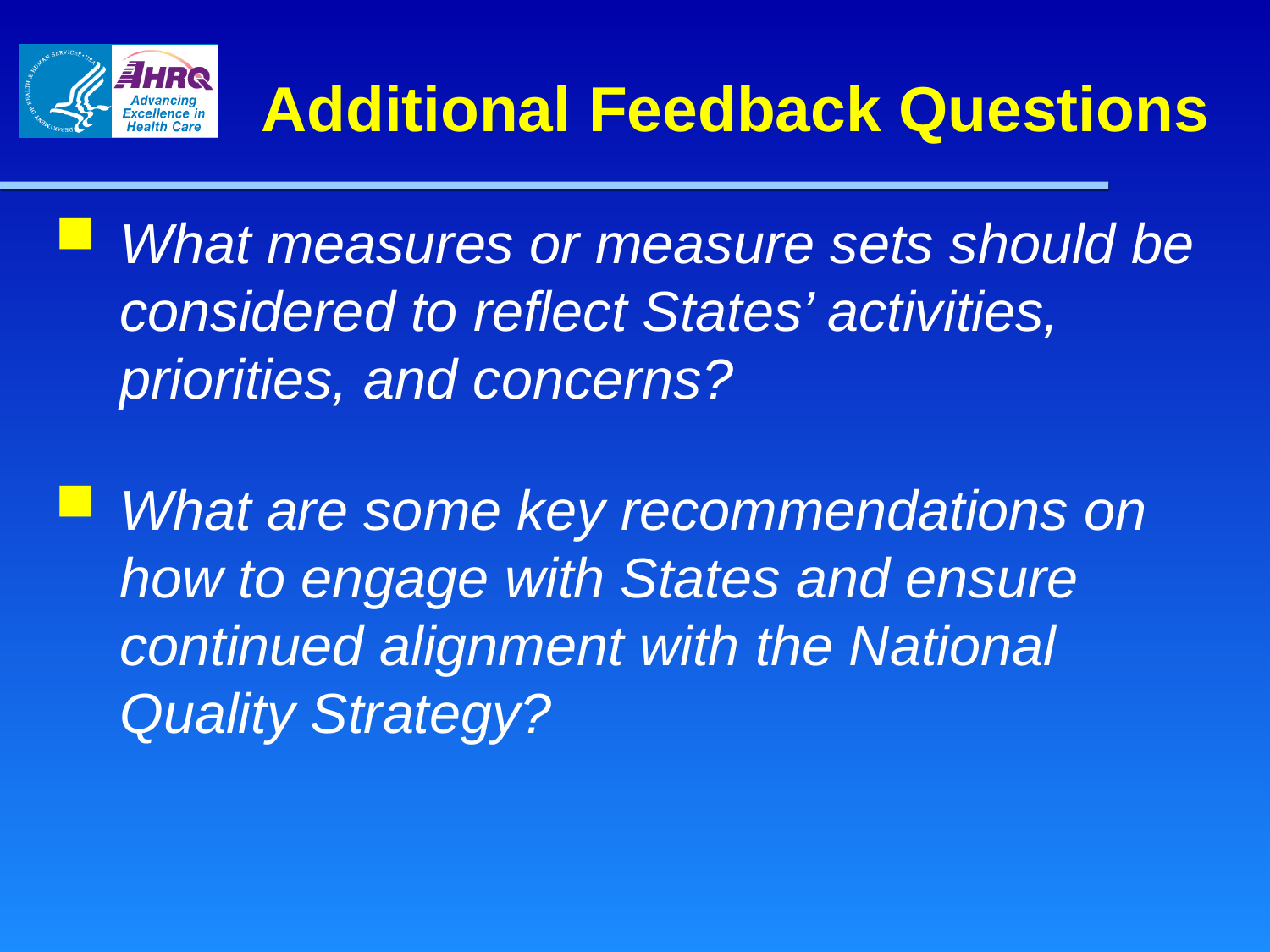

Additional Feedback Questions
What measures or measure sets should be considered to reflect States’ activities, priorities, and concerns?
What are some key recommendations on how to engage with States and ensure continued alignment with the National Quality Strategy?